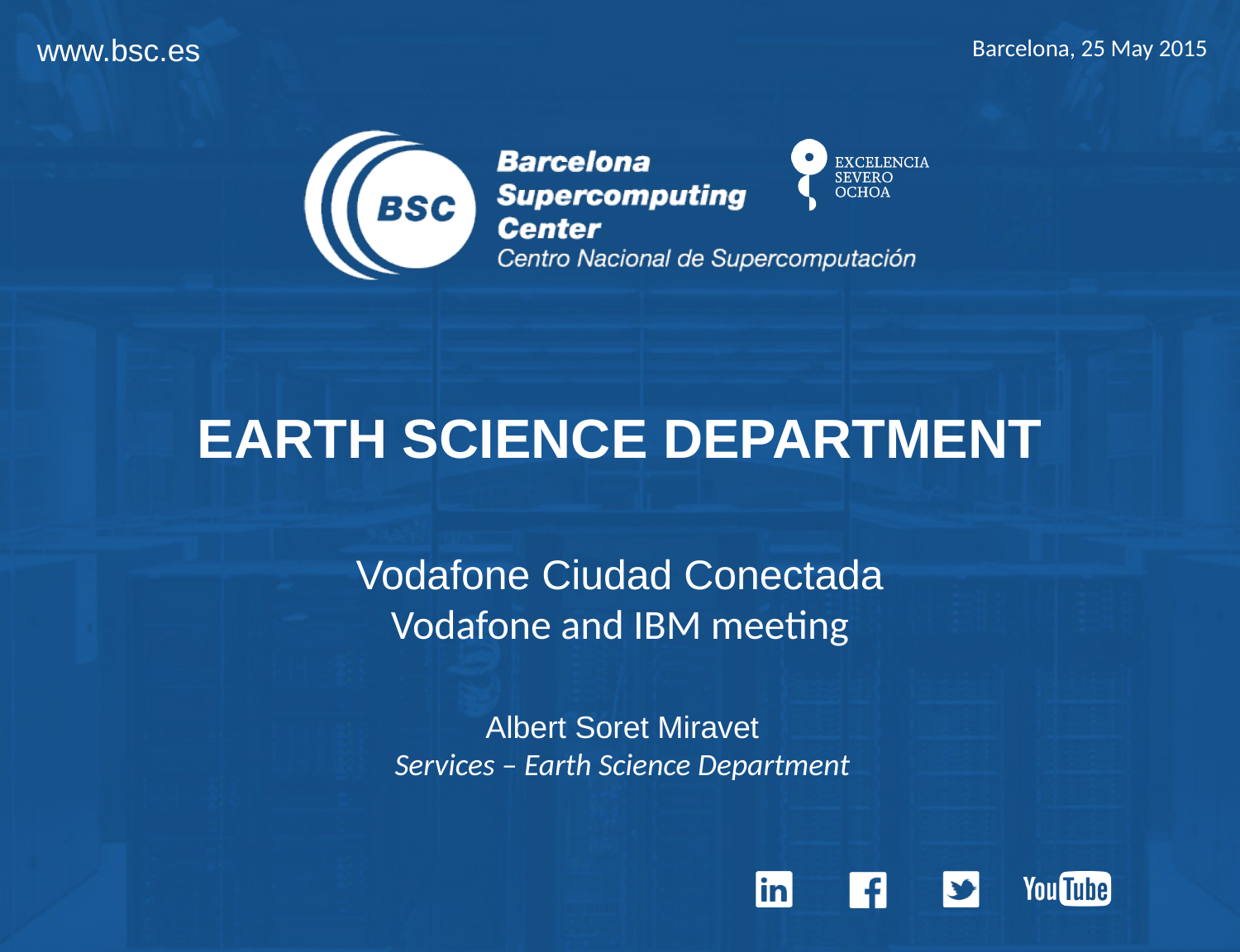

Barcelona, 25 May 2015
EARTH SCIENCE DEPARTMENT
Vodafone Ciudad Conectada
Vodafone and IBM meeting
Albert Soret Miravet
Services – Earth Science Department